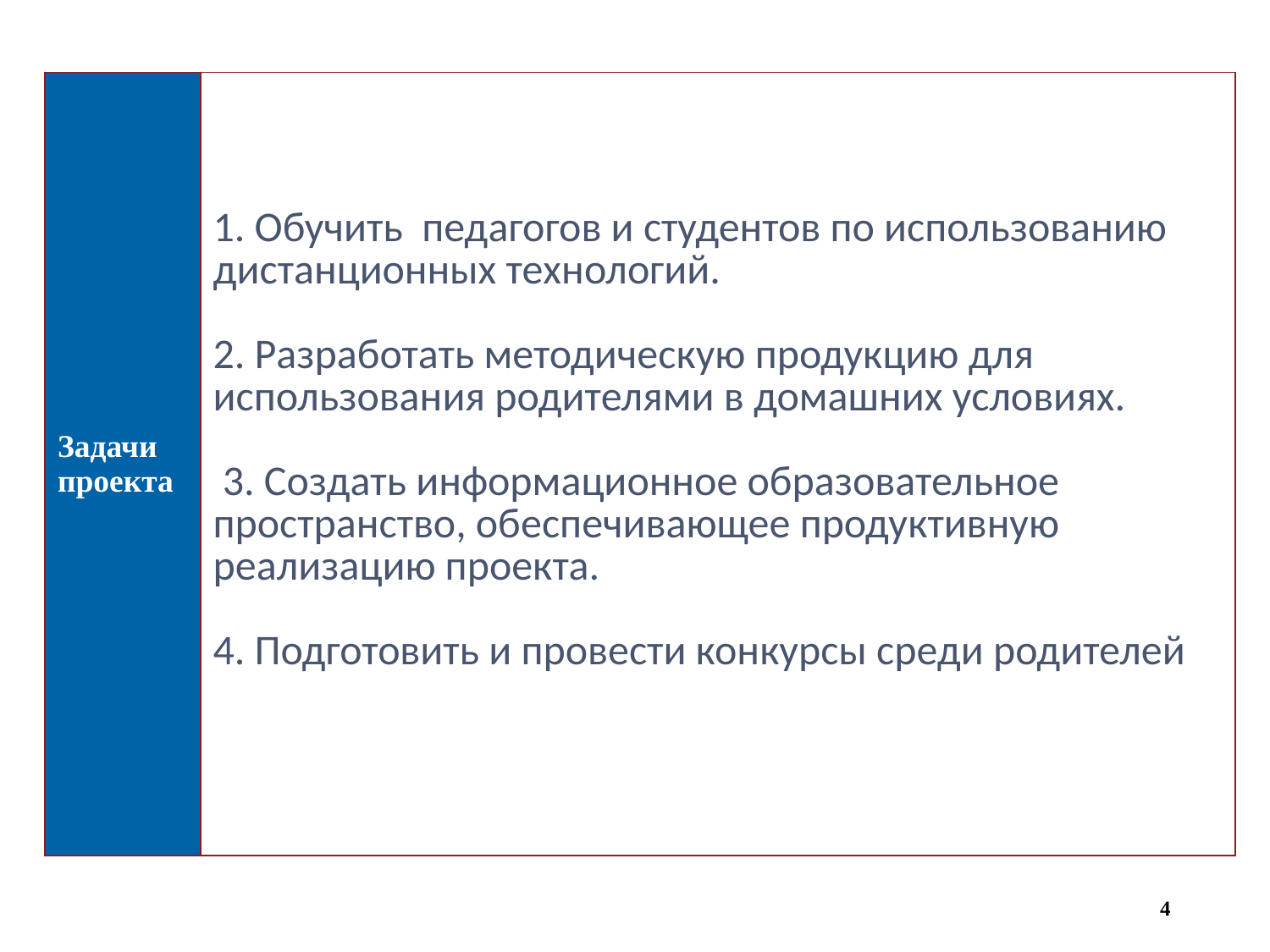

| Задачи проекта | 1. Обучить педагогов и студентов по использованию дистанционных технологий. 2. Разработать методическую продукцию для использования родителями в домашних условиях. 3. Создать информационное образовательное пространство, обеспечивающее продуктивную реализацию проекта. 4. Подготовить и провести конкурсы среди родителей |
| --- | --- |
4